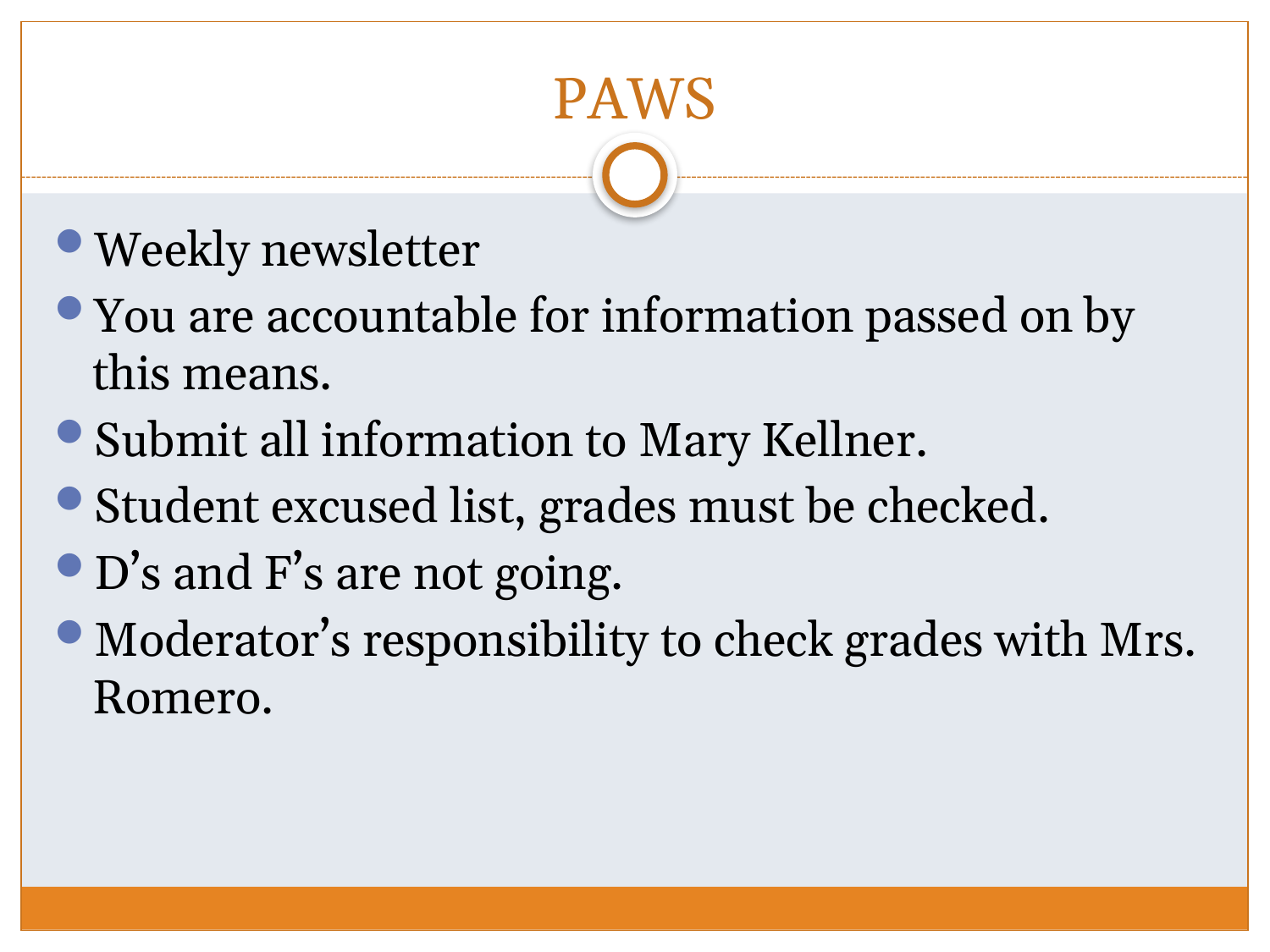

# PAWS
Weekly newsletter
You are accountable for information passed on by this means.
Submit all information to Mary Kellner.
Student excused list, grades must be checked.
D’s and F’s are not going.
Moderator’s responsibility to check grades with Mrs. Romero.